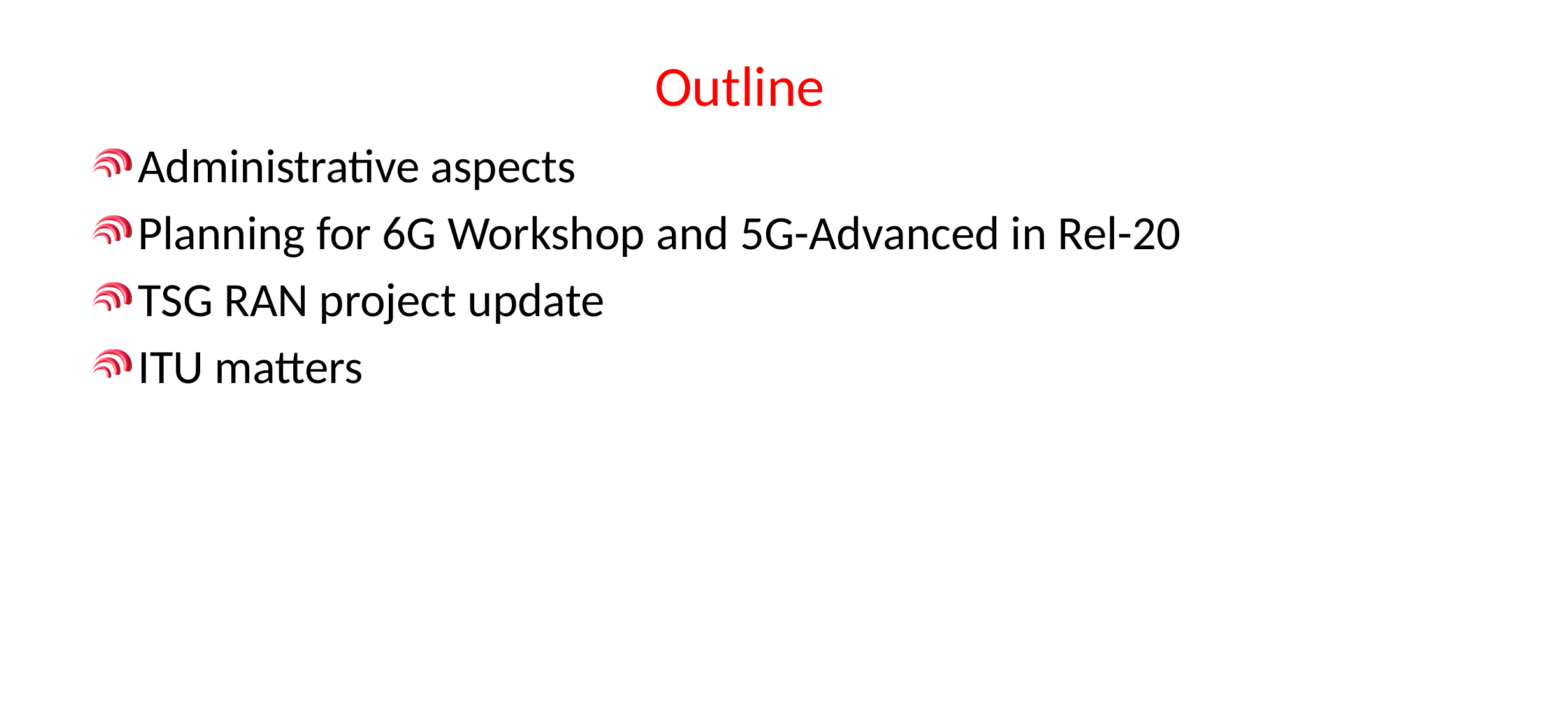

# Outline
Administrative aspects
Planning for 6G Workshop and 5G-Advanced in Rel-20
TSG RAN project update
ITU matters